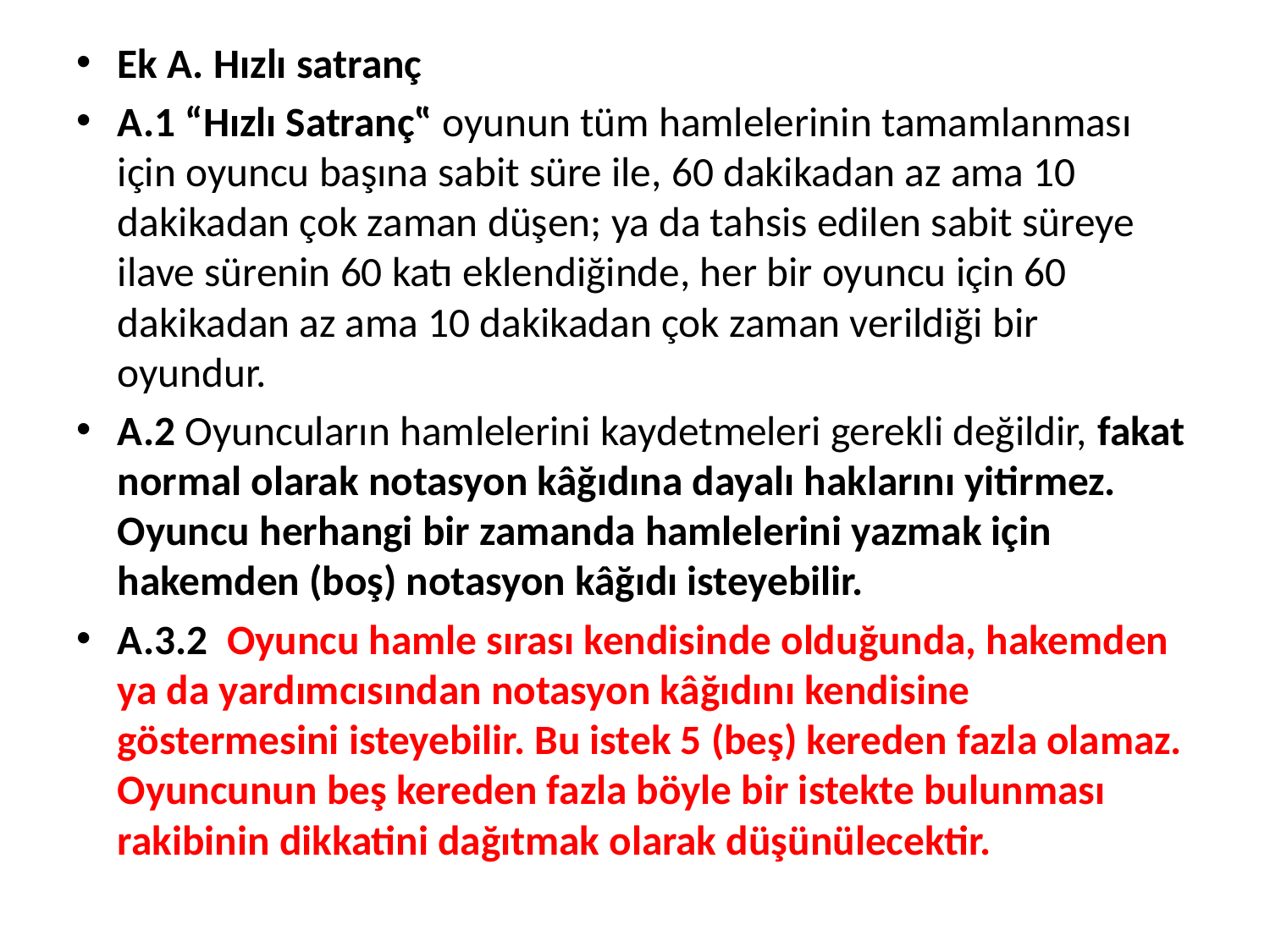

Ek A. Hızlı satranç
A.1 “Hızlı Satranç‟ oyunun tüm hamlelerinin tamamlanması için oyuncu başına sabit süre ile, 60 dakikadan az ama 10 dakikadan çok zaman düşen; ya da tahsis edilen sabit süreye ilave sürenin 60 katı eklendiğinde, her bir oyuncu için 60 dakikadan az ama 10 dakikadan çok zaman verildiği bir oyundur.
A.2 Oyuncuların hamlelerini kaydetmeleri gerekli değildir, fakat normal olarak notasyon kâğıdına dayalı haklarını yitirmez. Oyuncu herhangi bir zamanda hamlelerini yazmak için hakemden (boş) notasyon kâğıdı isteyebilir.
A.3.2  Oyuncu hamle sırası kendisinde olduğunda, hakemden ya da yardımcısından notasyon kâğıdını kendisine göstermesini isteyebilir. Bu istek 5 (beş) kereden fazla olamaz. Oyuncunun beş kereden fazla böyle bir istekte bulunması rakibinin dikkatini dağıtmak olarak düşünülecektir.